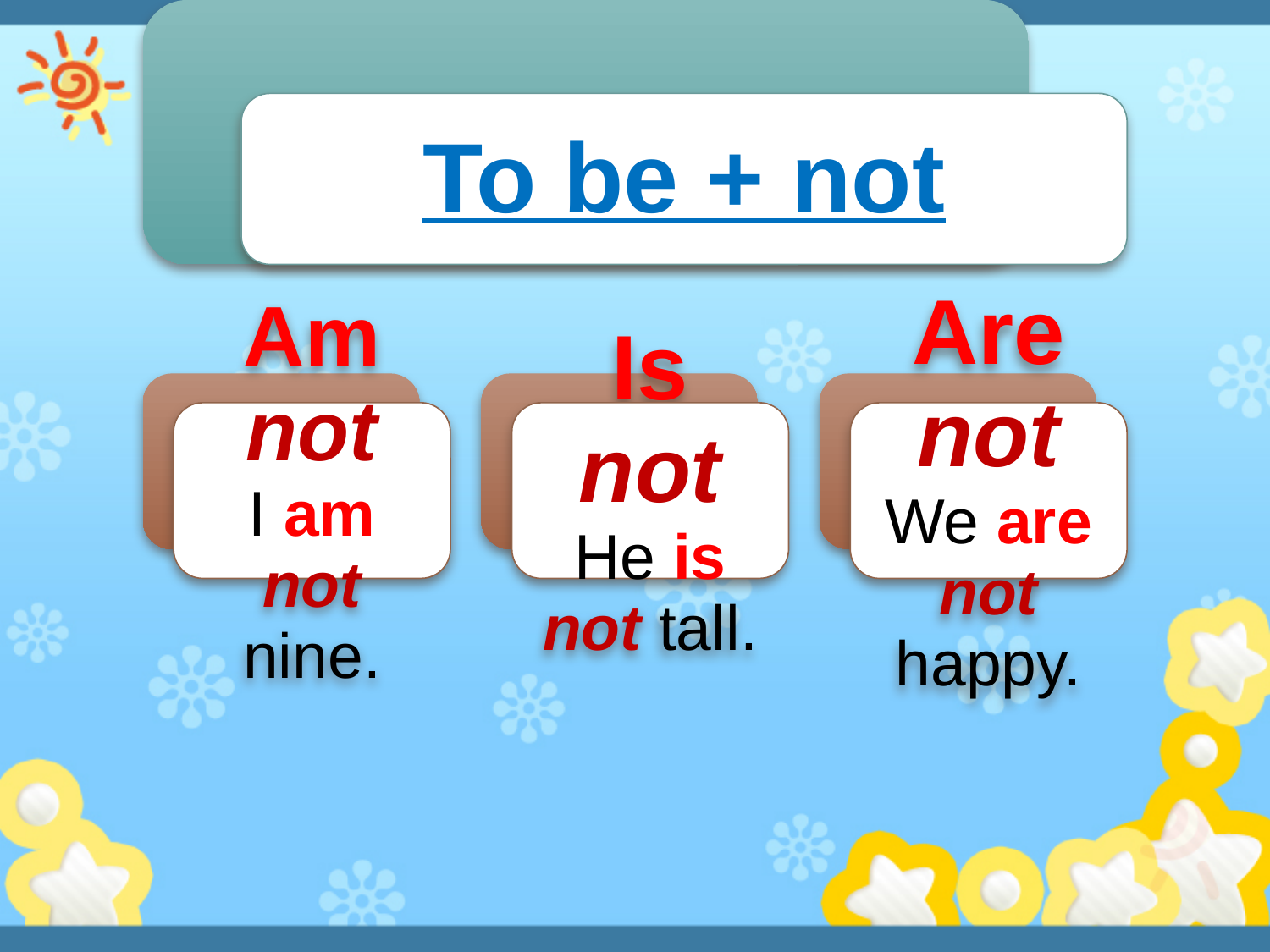

To be + not
Am not
I am not nine.
Is not
He is not tall.
Are not
We are not happy.